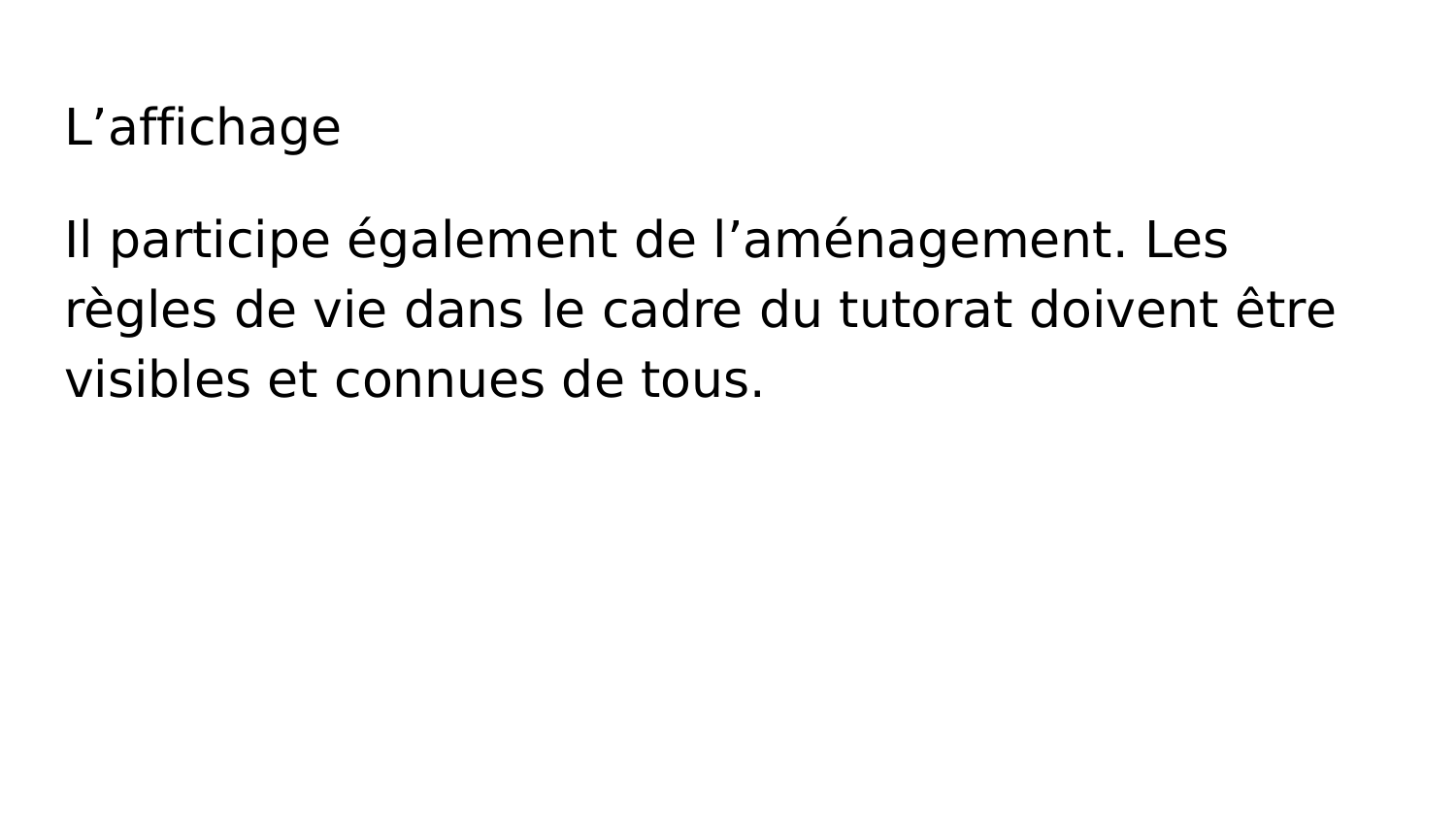

# L’affichage
Il participe également de l’aménagement. Les règles de vie dans le cadre du tutorat doivent être visibles et connues de tous.